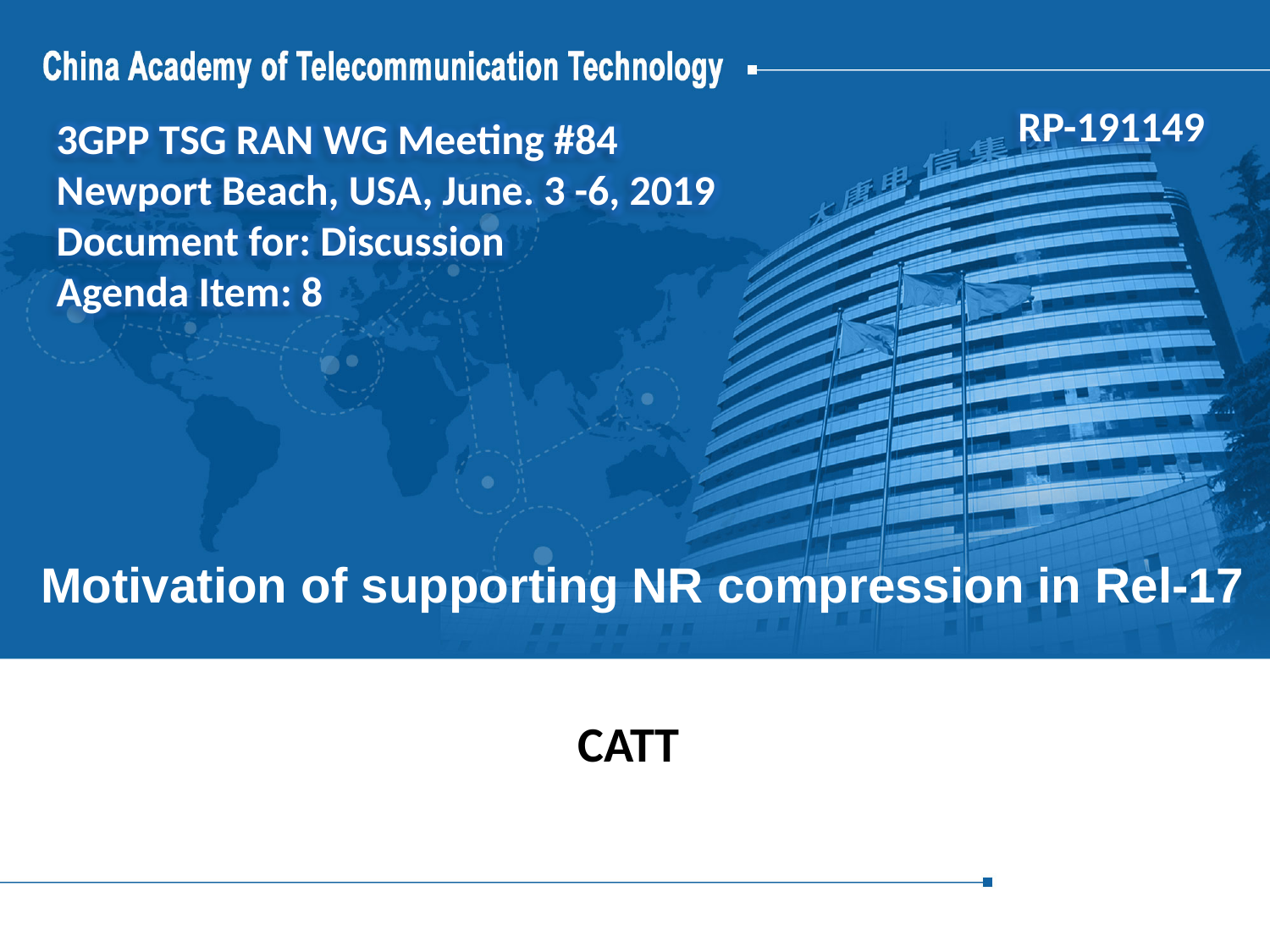

RP-191149
3GPP TSG RAN WG Meeting #84
Newport Beach, USA, June. 3 -6, 2019
Document for: Discussion
Agenda Item: 8
# Motivation of supporting NR compression in Rel-17
CATT